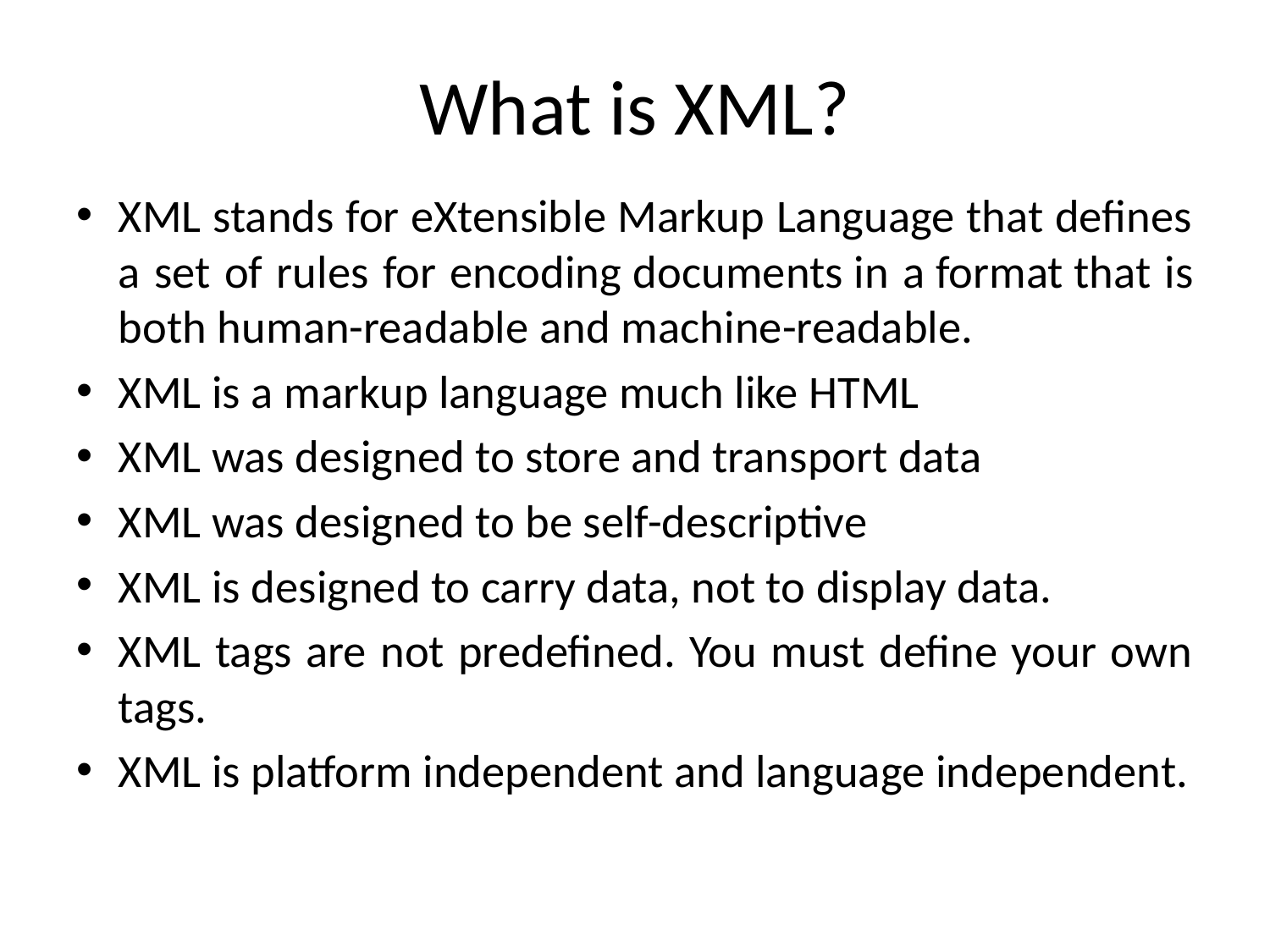

# What is XML?
XML stands for eXtensible Markup Language that defines a set of rules for encoding documents in a format that is both human-readable and machine-readable.
XML is a markup language much like HTML
XML was designed to store and transport data
XML was designed to be self-descriptive
XML is designed to carry data, not to display data.
XML tags are not predefined. You must define your own tags.
XML is platform independent and language independent.